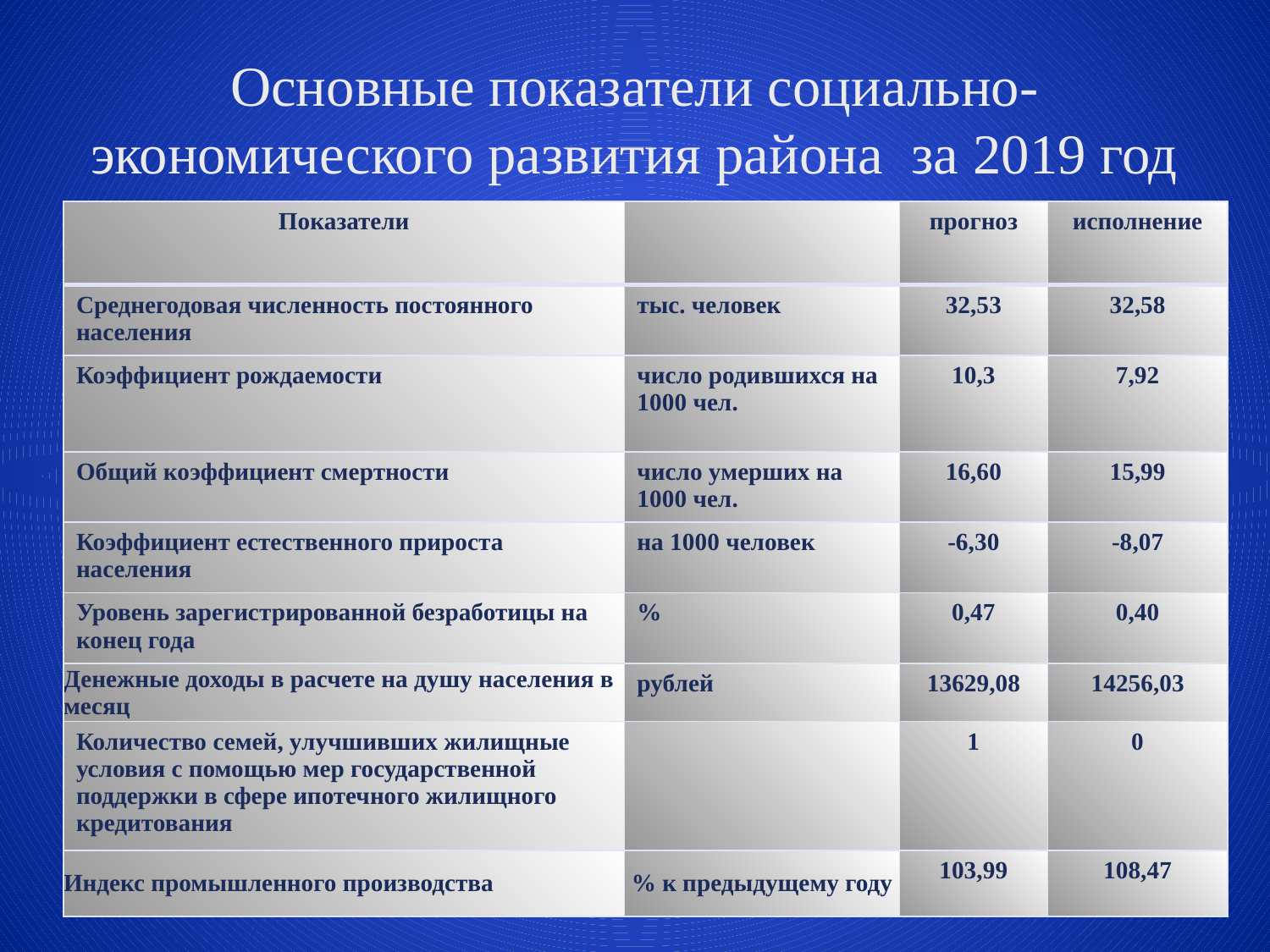

# Основные показатели социально-экономического развития района  за 2019 год
| Показатели |  | прогноз | исполнение |
| --- | --- | --- | --- |
| Среднегодовая численность постоянного населения | тыс. человек | 32,53 | 32,58 |
| Коэффициент рождаемости | число родившихся на 1000 чел. | 10,3 | 7,92 |
| Общий коэффициент смертности | число умерших на 1000 чел. | 16,60 | 15,99 |
| Коэффициент естественного прироста населения | на 1000 человек | -6,30 | -8,07 |
| Уровень зарегистрированной безработицы на конец года | % | 0,47 | 0,40 |
| Денежные доходы в расчете на душу населения в месяц | рублей | 13629,08 | 14256,03 |
| Количество семей, улучшивших жилищные условия с помощью мер государственной поддержки в сфере ипотечного жилищного кредитования |  | 1 | 0 |
| Индекс промышленного производства | % к предыдущему году | 103,99 | 108,47 |